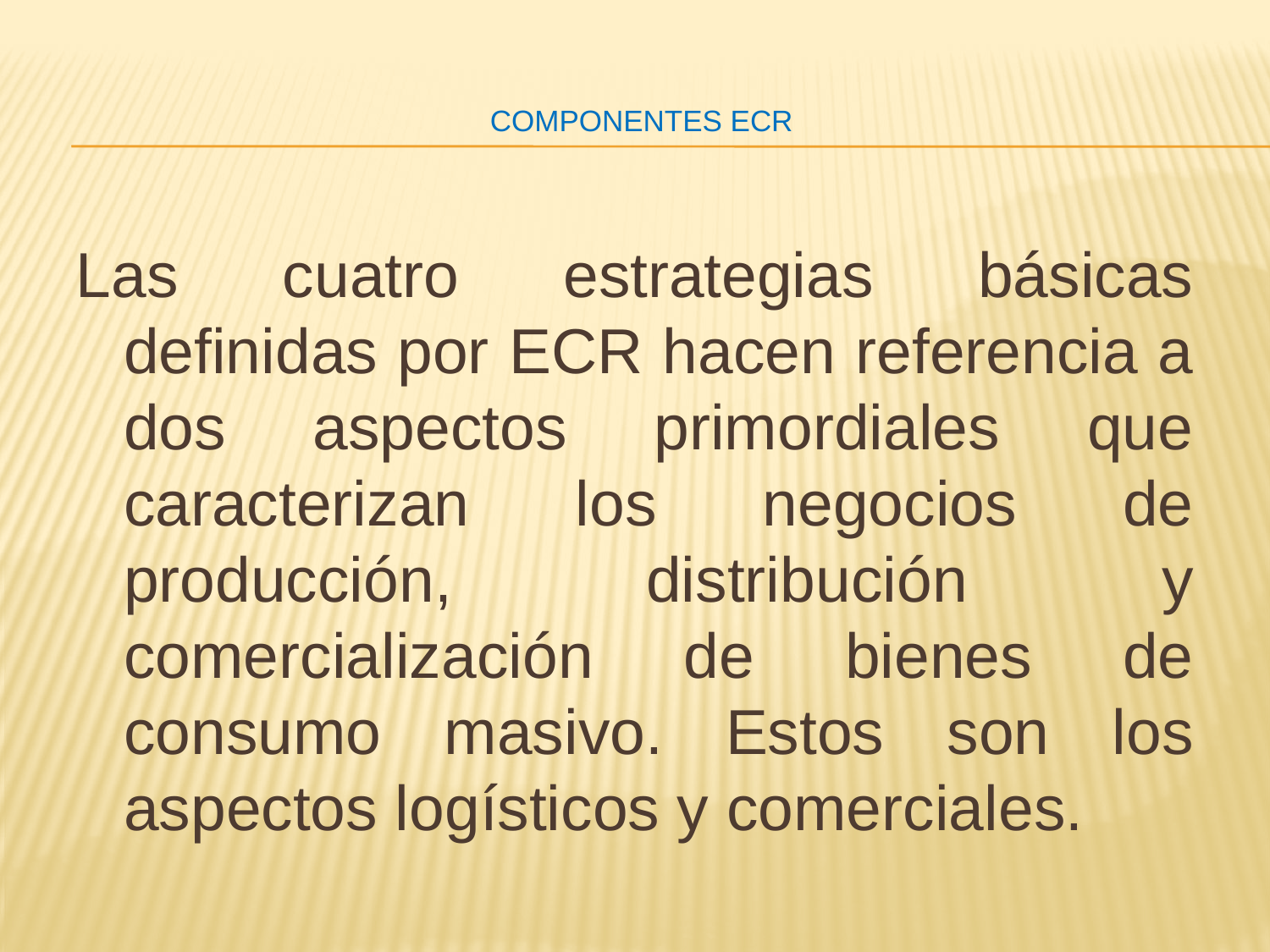

# Componentes ECR
Las cuatro estrategias básicas definidas por ECR hacen referencia a dos aspectos primordiales que caracterizan los negocios de producción, distribución y comercialización de bienes de consumo masivo. Estos son los aspectos logísticos y comerciales.